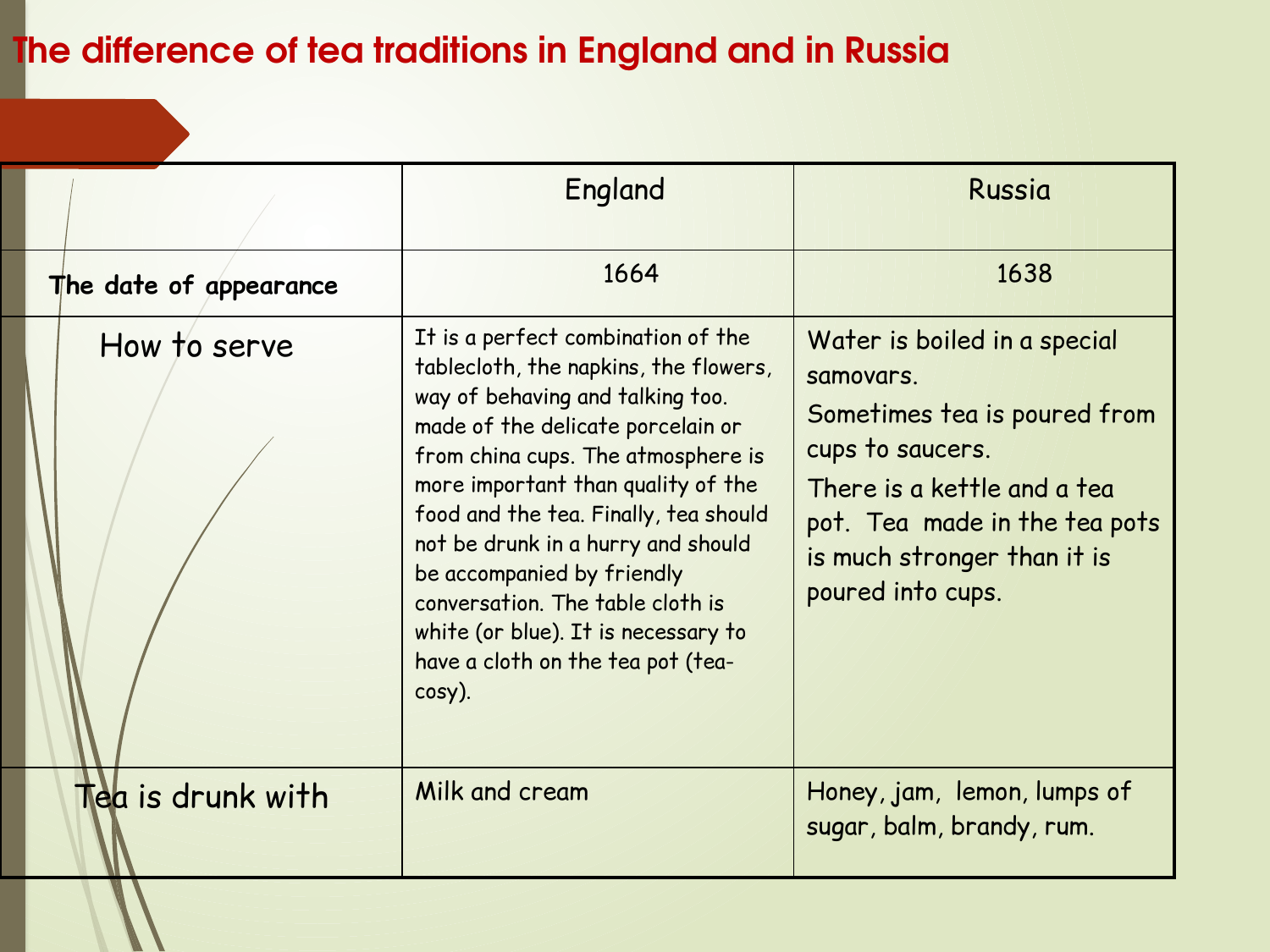

The difference of tea traditions in England and in Russia
|  | England | Russia |
| --- | --- | --- |
| The date of appearance | 1664 | 1638 |
| How to serve | It is a perfect combination of the tablecloth, the napkins, the flowers, way of behaving and talking too. made of the delicate porcelain or from china cups. The atmosphere is more important than quality of the food and the tea. Finally, tea should not be drunk in a hurry and should be accompanied by friendly conversation. The table cloth is white (or blue). It is necessary to have a cloth on the tea pot (tea-cosy). | Water is boiled in a special samovars. Sometimes tea is poured from cups to saucers. There is a kettle and a tea pot. Tea made in the tea pots is much stronger than it is poured into cups. |
| Tea is drunk with | Milk and cream | Honey, jam, lemon, lumps of sugar, balm, brandy, rum. |